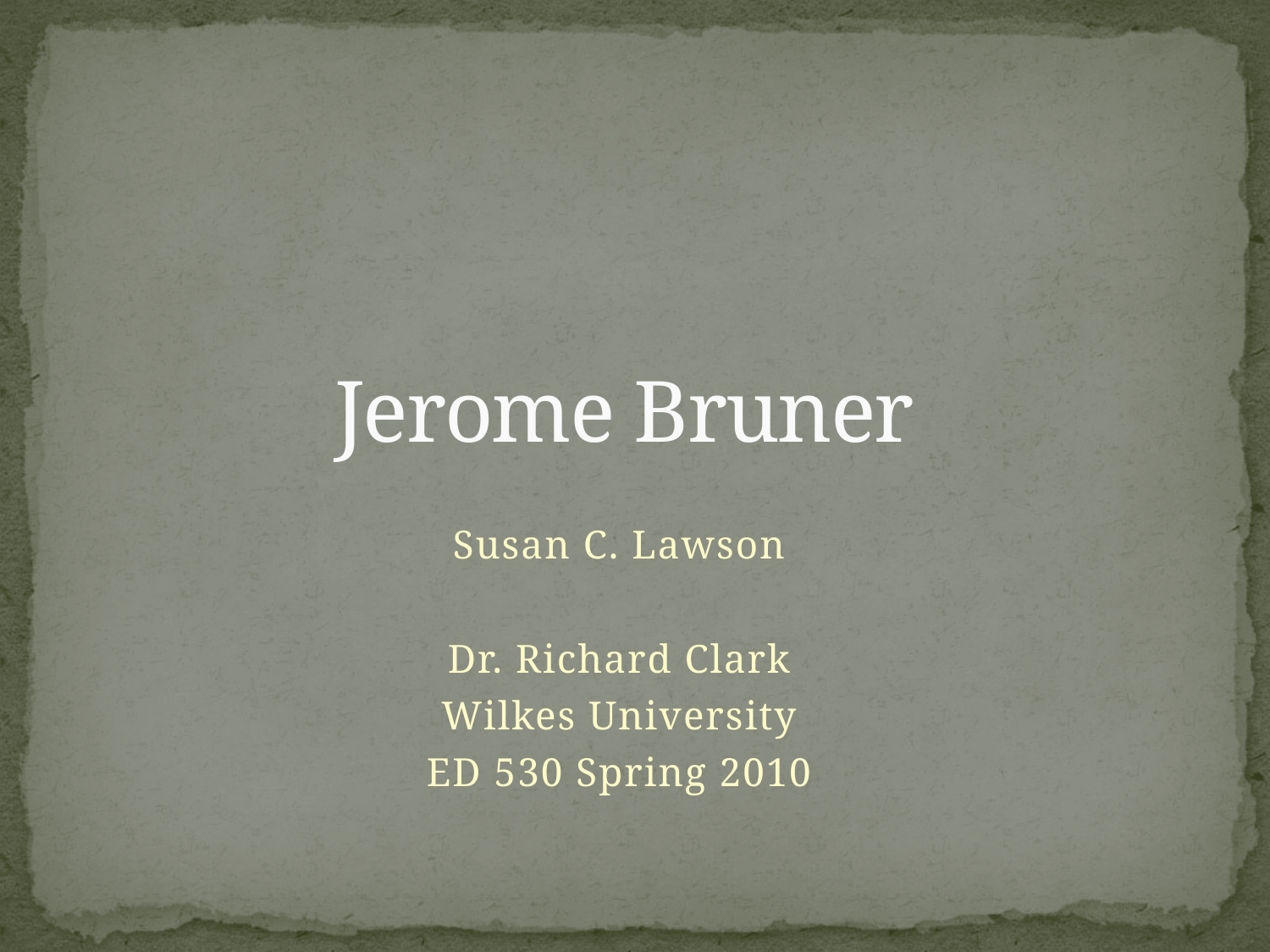

# Jerome Bruner
Susan C. Lawson

Dr. Richard Clark
Wilkes University
ED 530 Spring 2010